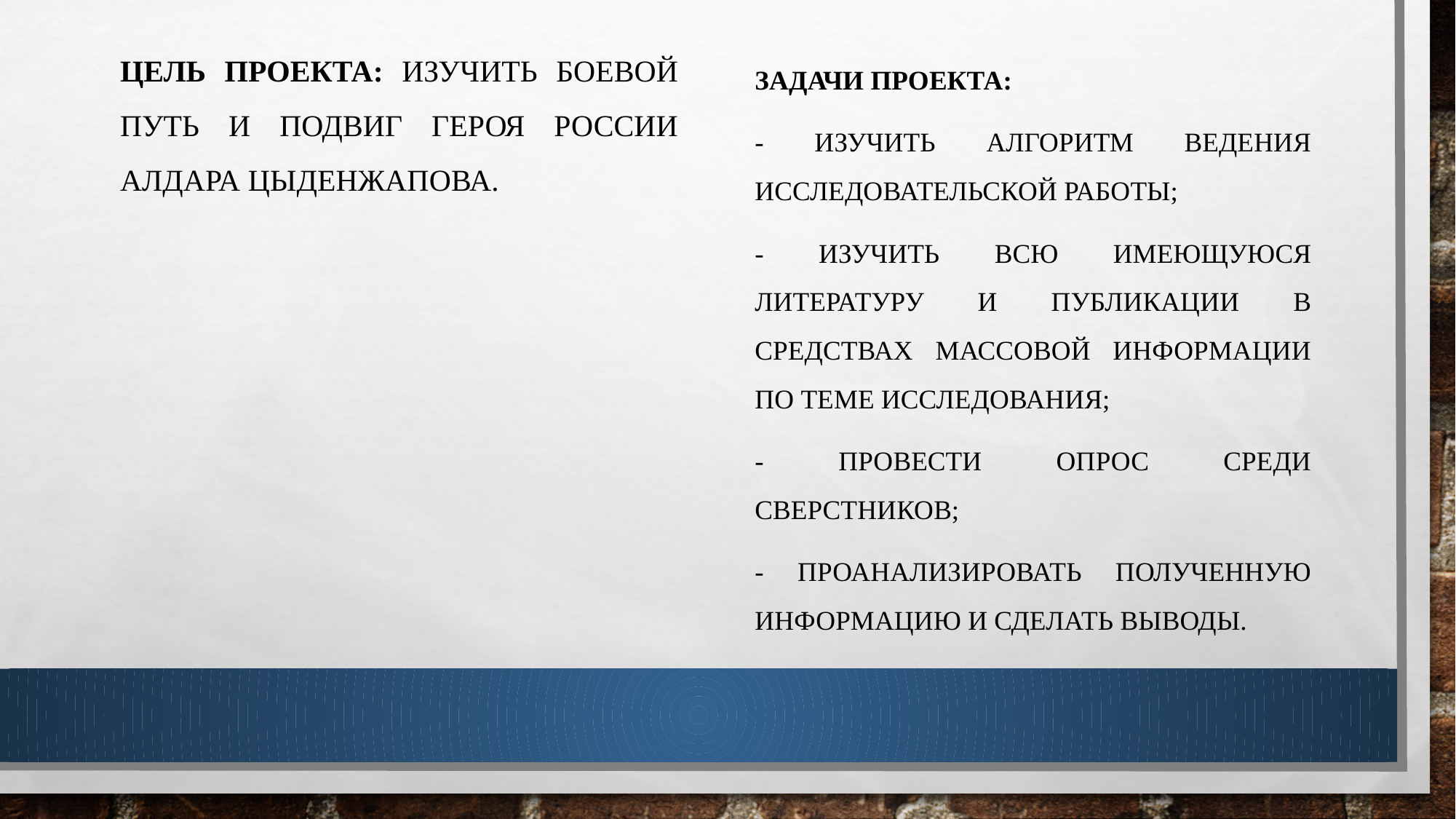

Цель проекта: изучить боевой путь и подвиг Героя России Алдара Цыденжапова.

Задачи ПРОЕКТА:
- изучить алгоритм ведения исследовательской работы;
- изучить всю имеющуюся литературу и публикации в средствах массовой информации по теме исследования;
- провести опрос среди сверстников;
- проанализировать полученную информацию и сделать выводы.